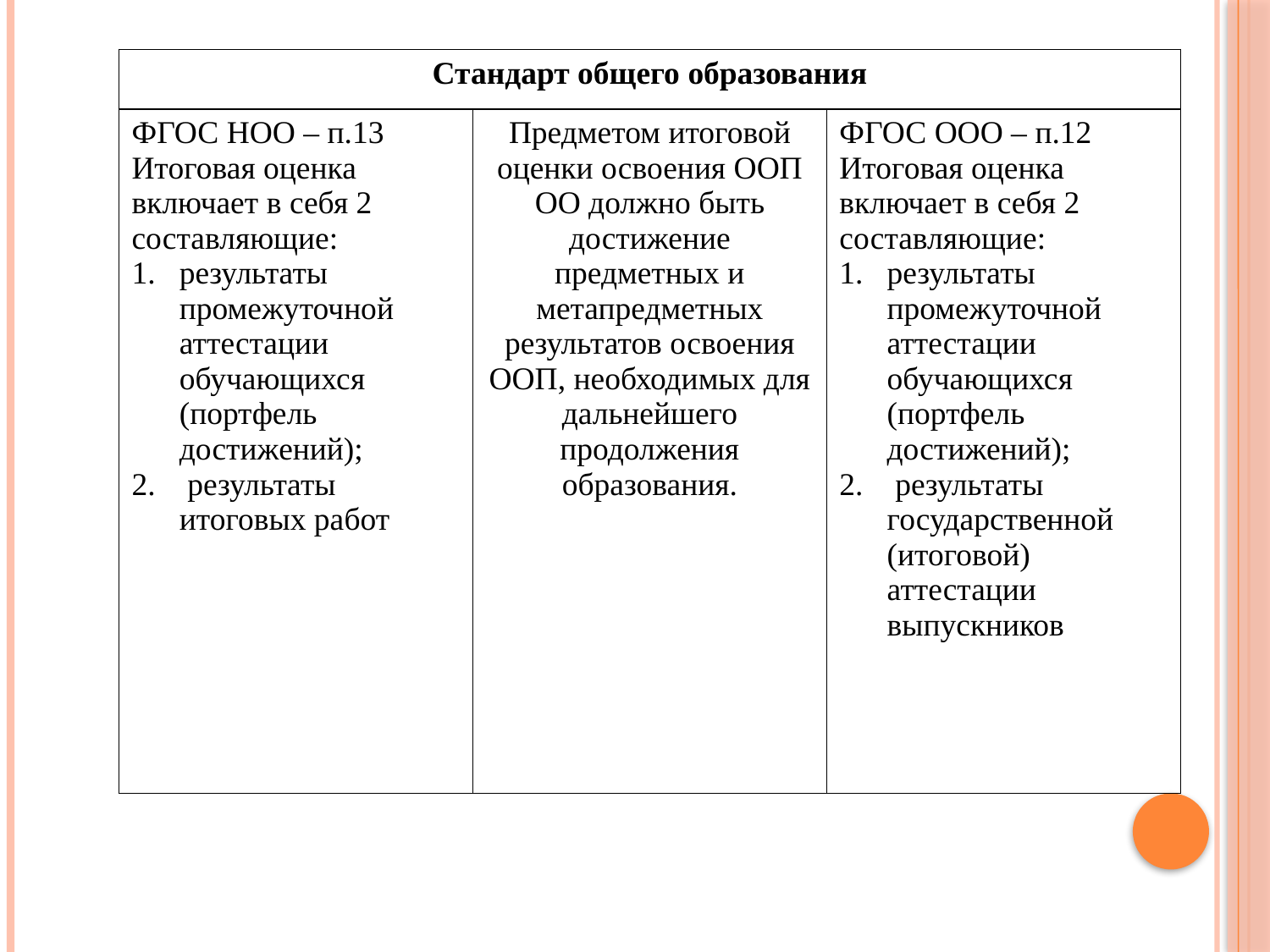

| Стандарт общего образования |  |  |
| --- | --- | --- |
| ФГОС НОО – п.13 Итоговая оценка включает в себя 2 составляющие: результаты промежуточной аттестации обучающихся (портфель достижений); результаты итоговых работ | Предметом итоговой оценки освоения ООП ОО должно быть достижение предметных и метапредметных результатов освоения ООП, необходимых для дальнейшего продолжения образования. | ФГОС ООО – п.12 Итоговая оценка включает в себя 2 составляющие: результаты промежуточной аттестации обучающихся (портфель достижений); результаты государственной (итоговой) аттестации выпускников |